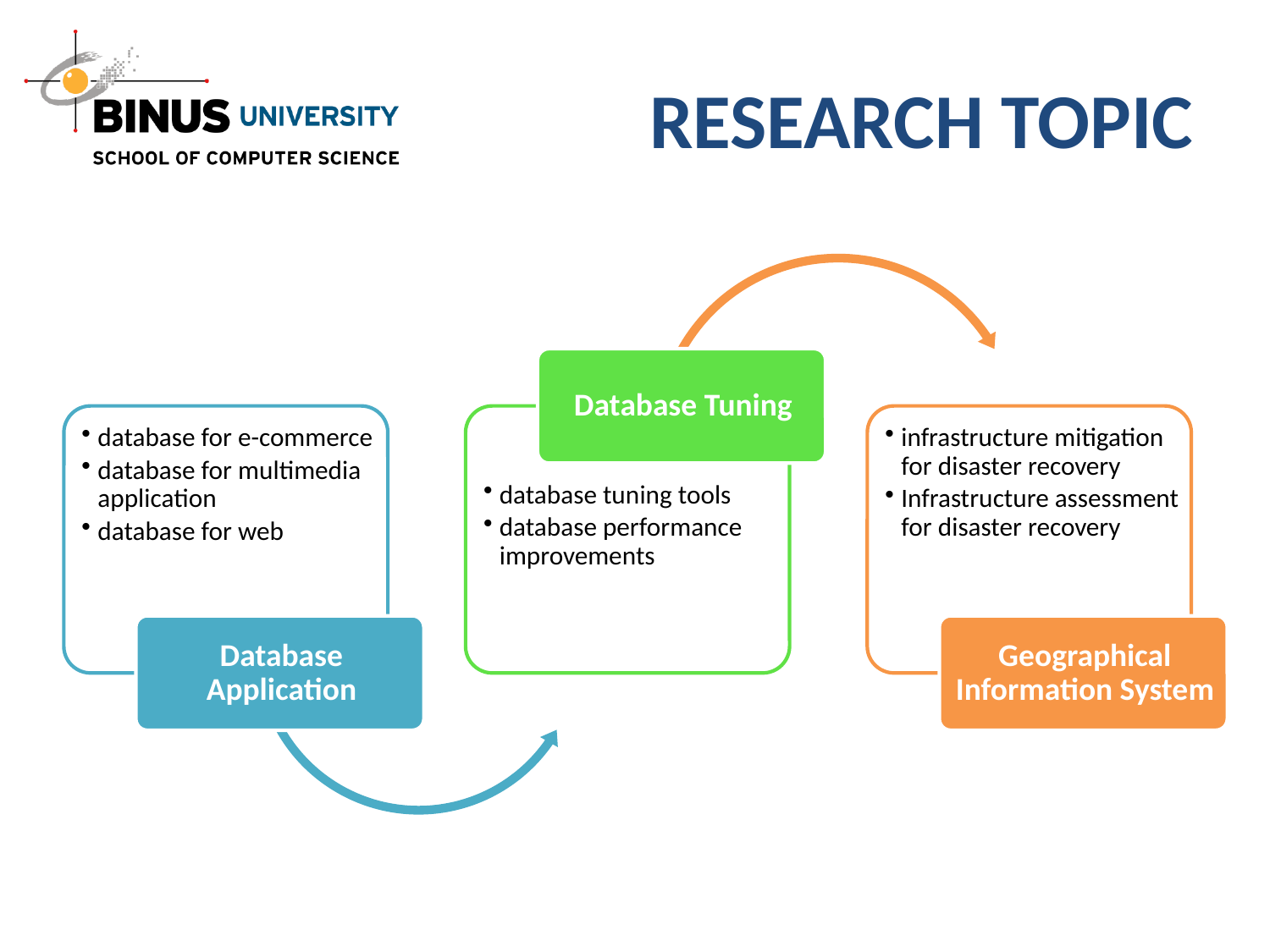

# Research topic
database for e-commerce
database for multimedia application
database for web
Database Application
database tuning tools
database performance improvements
Database Tuning
infrastructure mitigation for disaster recovery
Infrastructure assessment for disaster recovery

Geographical Information System